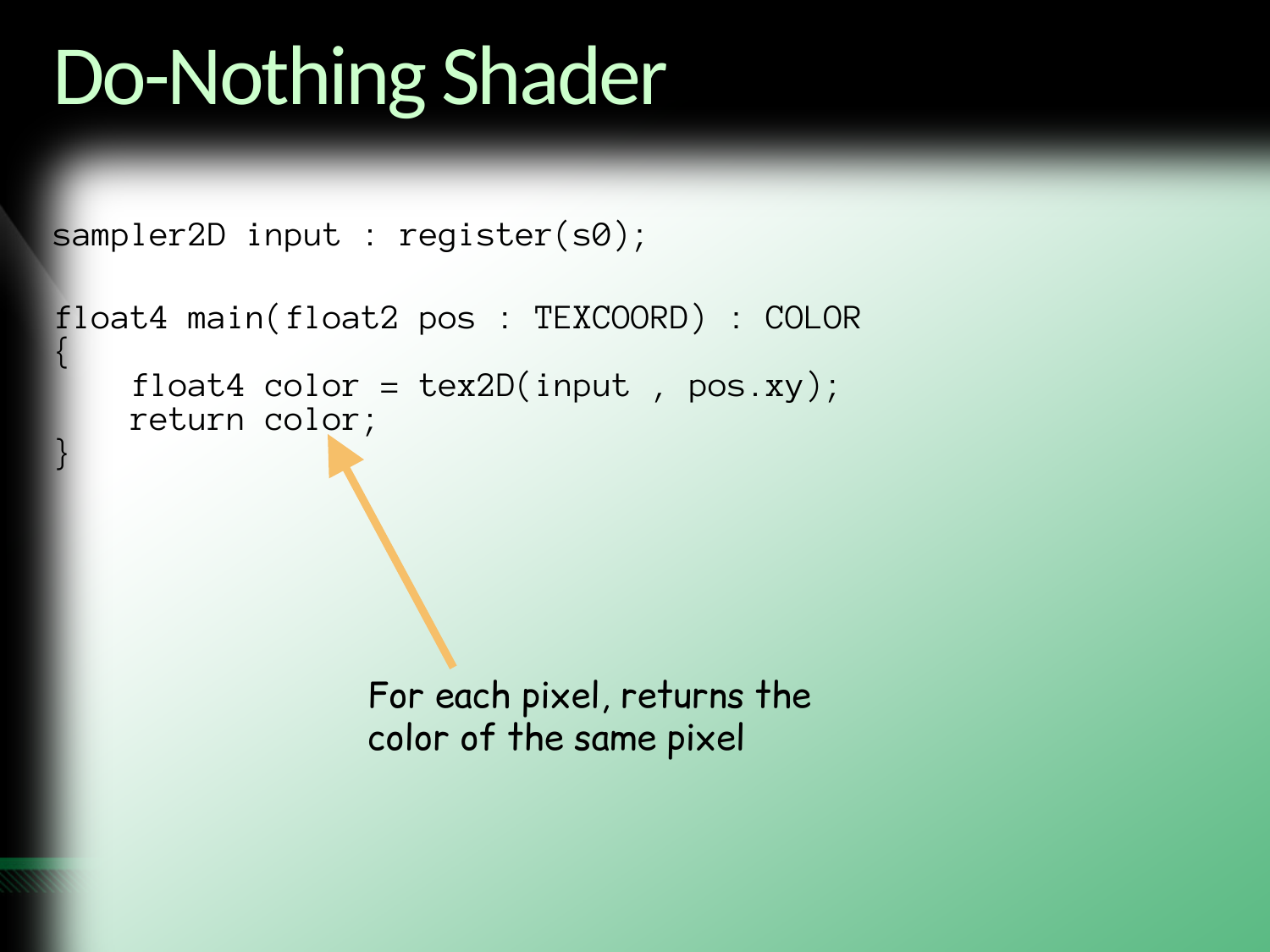

# Do-Nothing Shader
sampler2D input : register(s0);
float4 main(float2 pos : TEXCOORD) : COLOR
{
    float4 color = tex2D(input , pos.xy);
    return color;
}

For each pixel, returns the color of the same pixel